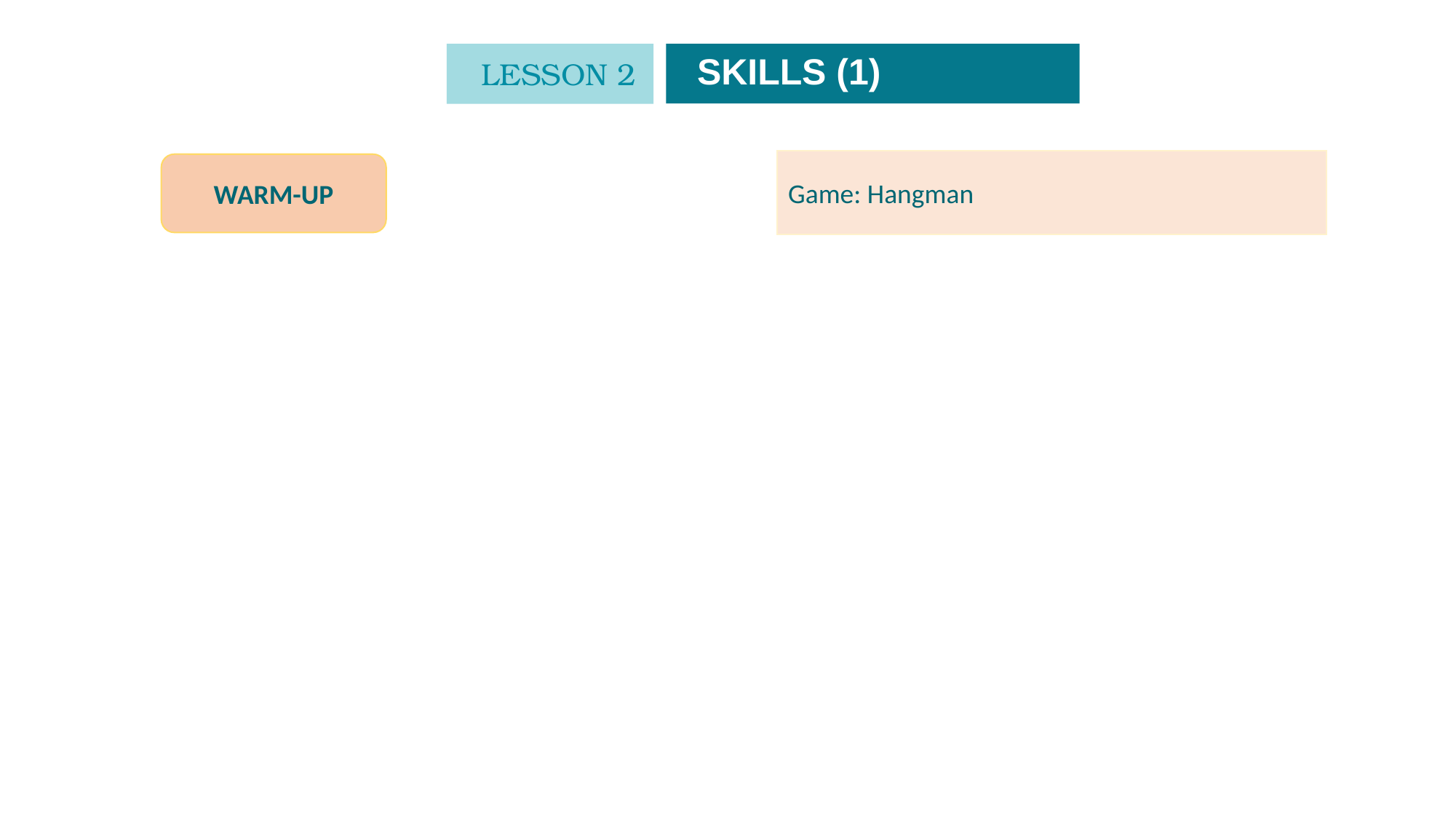

SKILLS (1)

LESSON 2
Game: Hangman
WARM-UP